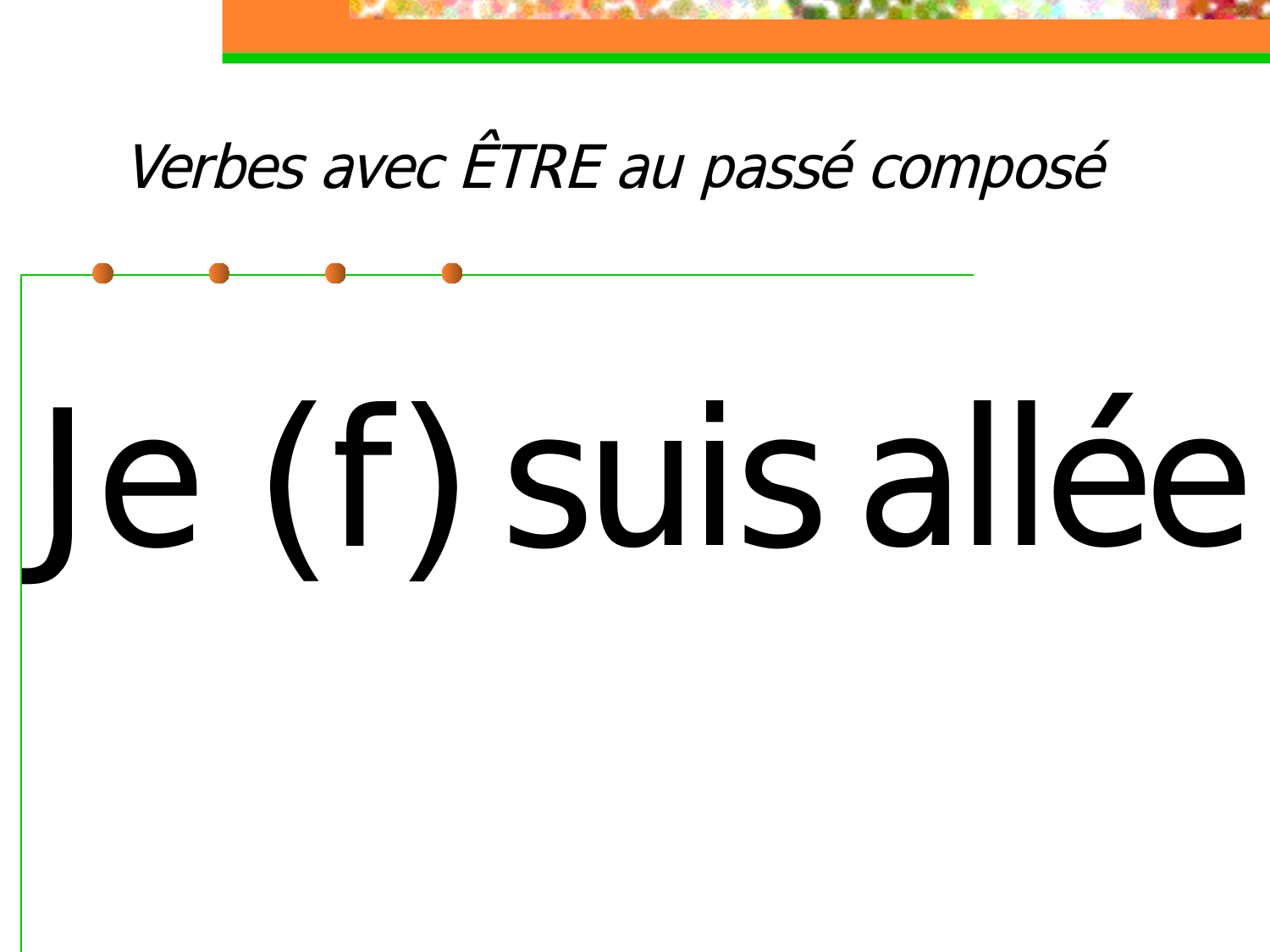

# Verbes avec ÊTRE au passé composé
Je (f)
suis
allée